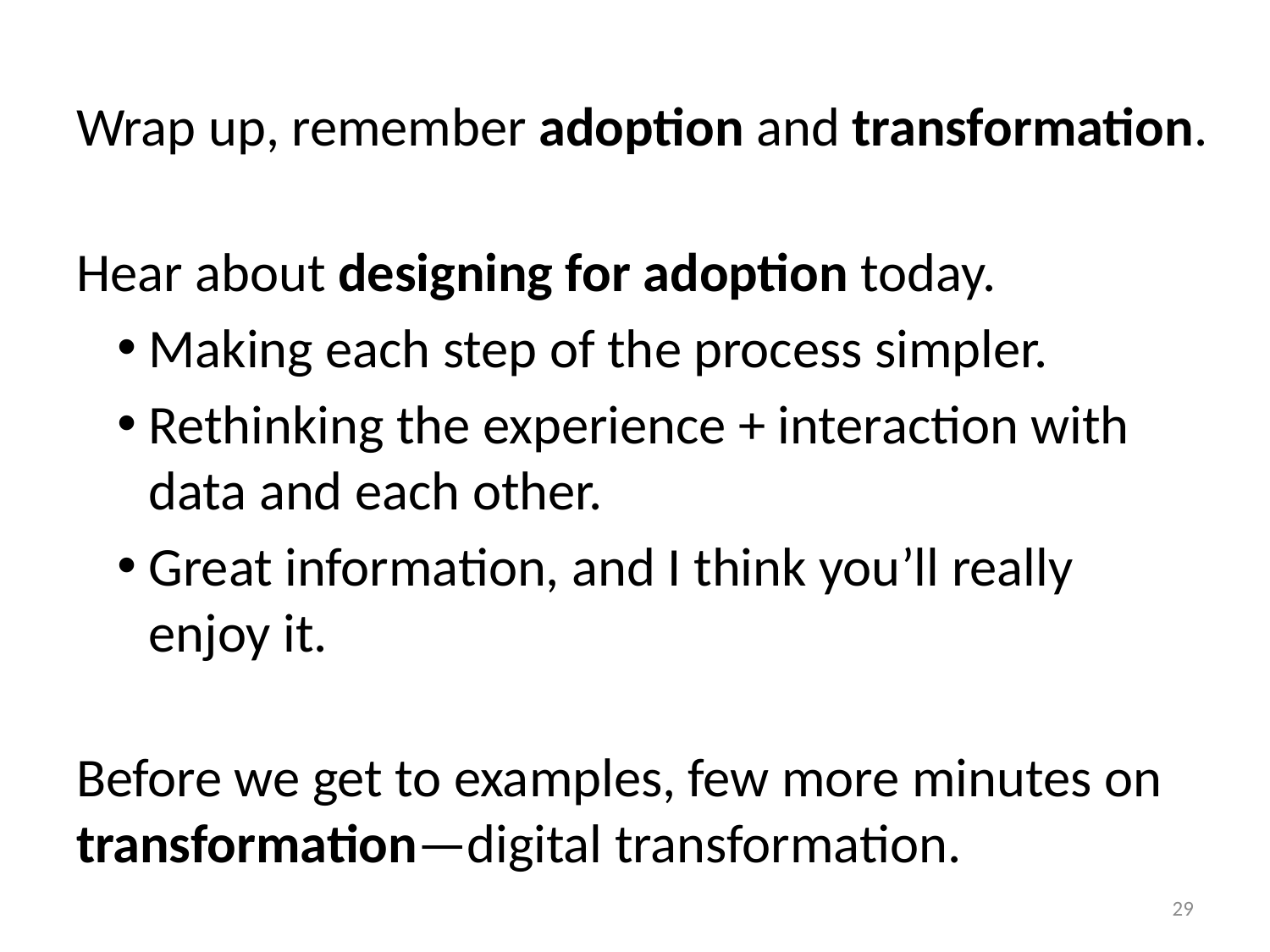

Wrap up, remember adoption and transformation.

Hear about designing for adoption today.
Making each step of the process simpler.
Rethinking the experience + interaction with data and each other.
Great information, and I think you’ll really
enjoy it.

Before we get to examples, few more minutes on transformation—digital transformation.

29